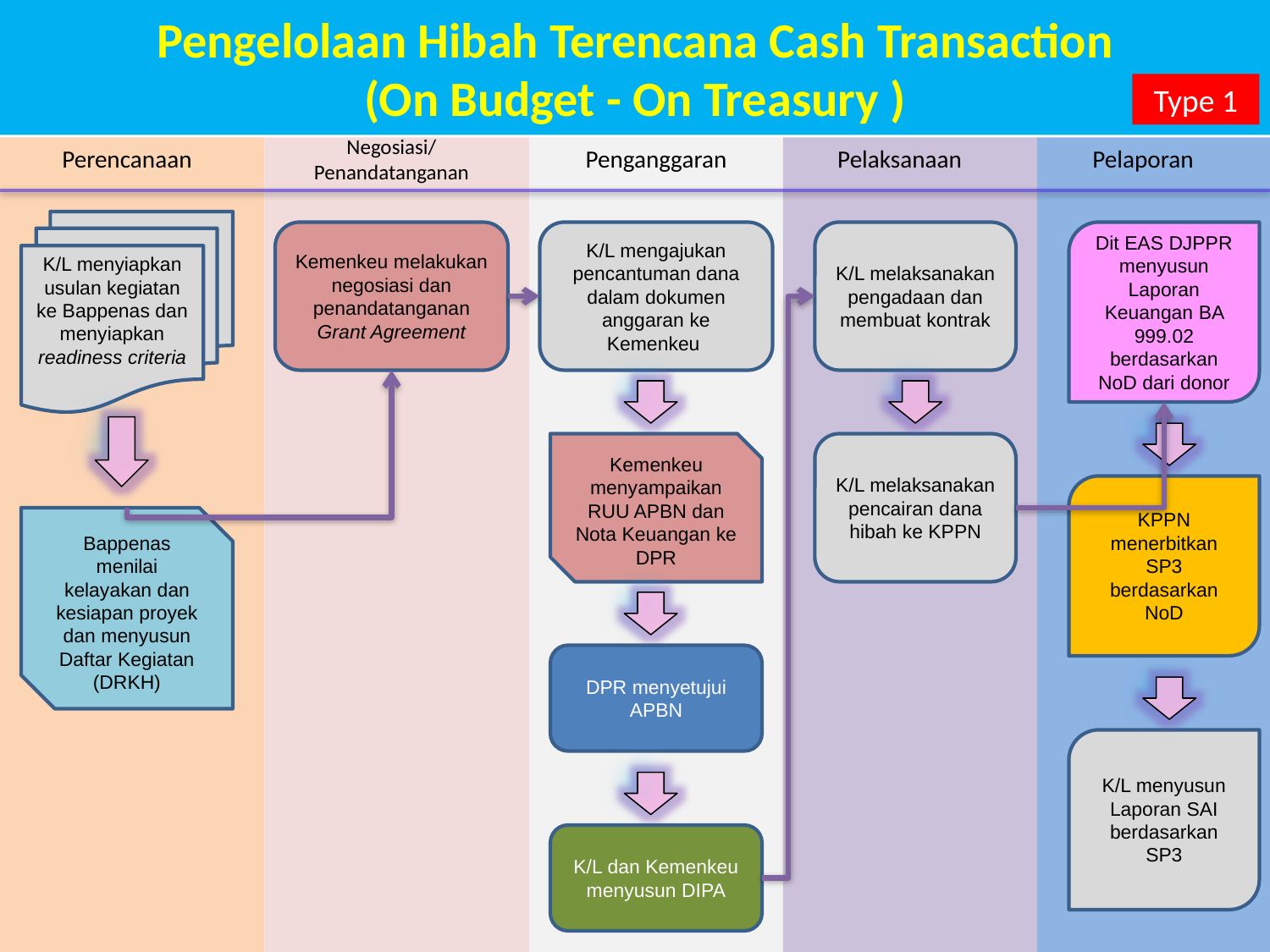

# Pengelolaan Hibah Terencana Cash Transaction (On Budget - On Treasury )
Type 1
Negosiasi/ Penandatanganan
Penganggaran

Perencanaan
Pelaksanaan
Pelaporan
K/L menyiapkan usulan kegiatan ke Bappenas dan menyiapkan readiness criteria
Kemenkeu melakukan negosiasi dan penandatanganan Grant Agreement
K/L mengajukan pencantuman dana dalam dokumen anggaran ke Kemenkeu
K/L melaksanakan pengadaan dan membuat kontrak
Dit EAS DJPPR menyusun Laporan Keuangan BA 999.02 berdasarkan NoD dari donor

Kemenkeu menyampaikan RUU APBN dan Nota Keuangan ke DPR
K/L melaksanakan pencairan dana hibah ke KPPN
KPPN menerbitkan SP3 berdasarkan NoD
Bappenas menilai kelayakan dan kesiapan proyek dan menyusun Daftar Kegiatan (DRKH)

DPR menyetujui APBN

K/L menyusun Laporan SAI berdasarkan SP3

K/L dan Kemenkeu menyusun DIPA